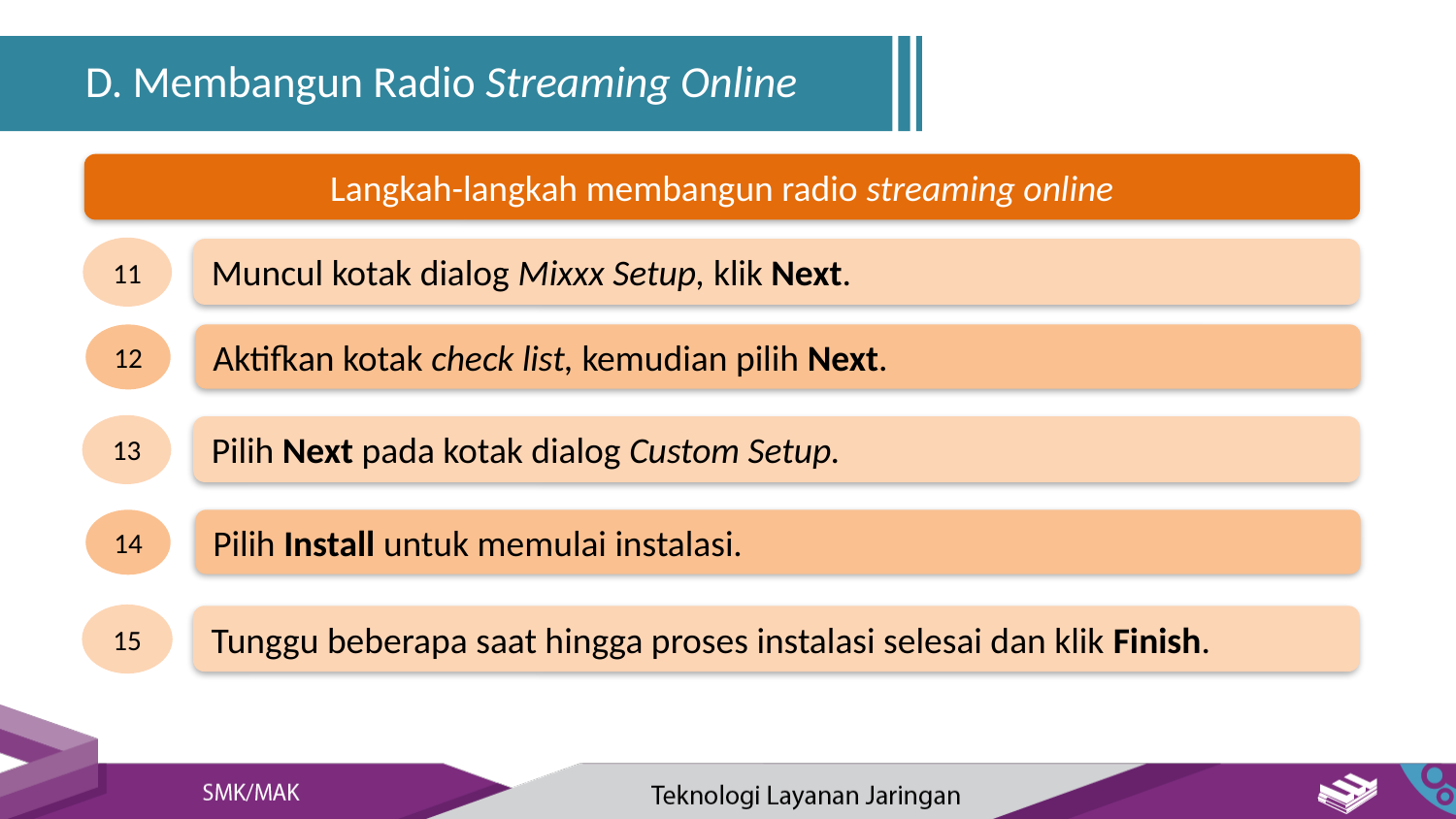

D. Membangun Radio Streaming Online
Langkah-langkah membangun radio streaming online
11
Muncul kotak dialog Mixxx Setup, klik Next.
12
Aktifkan kotak check list, kemudian pilih Next.
13
Pilih Next pada kotak dialog Custom Setup.
14
Pilih Install untuk memulai instalasi.
15
Tunggu beberapa saat hingga proses instalasi selesai dan klik Finish.